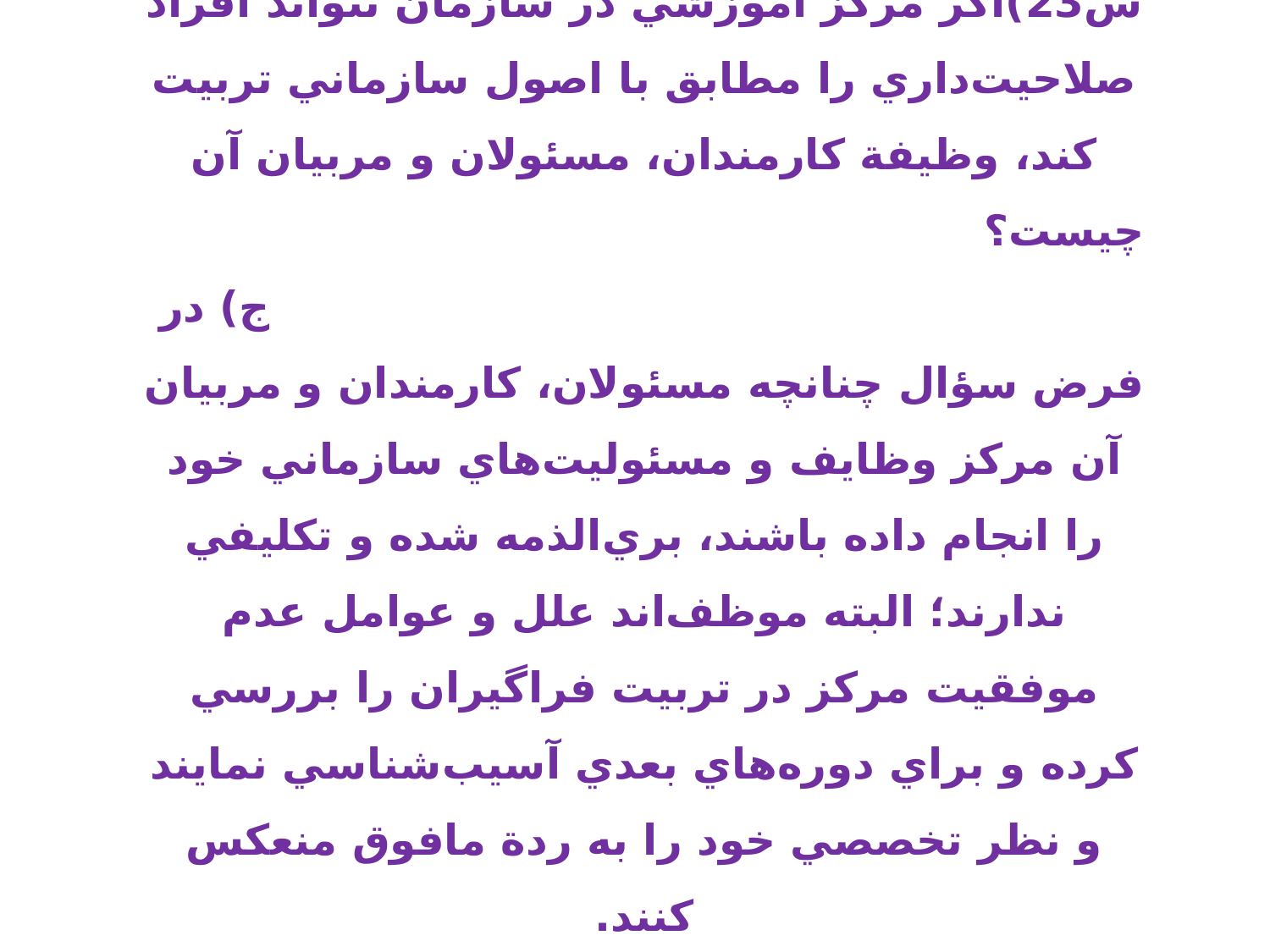

# س23)اگر مركز آموزشي در سازمان نتواند افراد صلاحيت‌داري را مطابق با اصول سازماني تربيت كند، وظيفة كارمندان، مسئولان و مربيان آن چيست؟                                                                                                                    ج) در فرض سؤال چنانچه مسئولان، كارمندان و مربيان آن مركز وظايف و مسئوليت‌هاي سازماني خود را انجام داده باشند، بري‌الذمه شده و تكليفي ندارند؛ البته موظف‌اند علل و عوامل عدم موفقيت مركز در تربيت فراگيران را بررسي كرده و براي دوره‌هاي بعدي آسيب‌شناسي نمايند و نظر تخصصي خود را به ردة مافوق منعكس كنند.